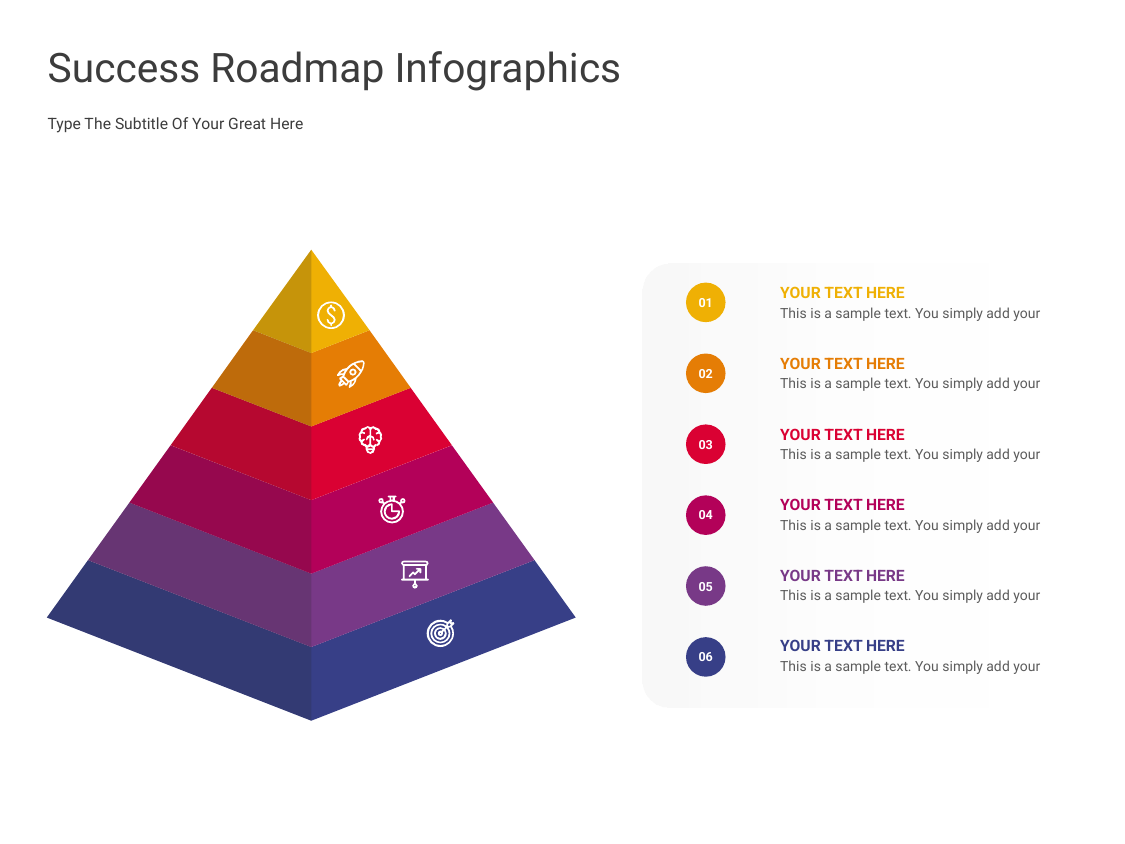

# Success Roadmap Infographics
Type The Subtitle Of Your Great Here

YOUR TEXT HERE
01

This is a sample text. You simply add your

YOUR TEXT HERE

02
This is a sample text. You simply add your

YOUR TEXT HERE

03
This is a sample text. You simply add your
YOUR TEXT HERE

04
This is a sample text. You simply add your

YOUR TEXT HERE

05
This is a sample text. You simply add your

YOUR TEXT HERE

06
This is a sample text. You simply add your